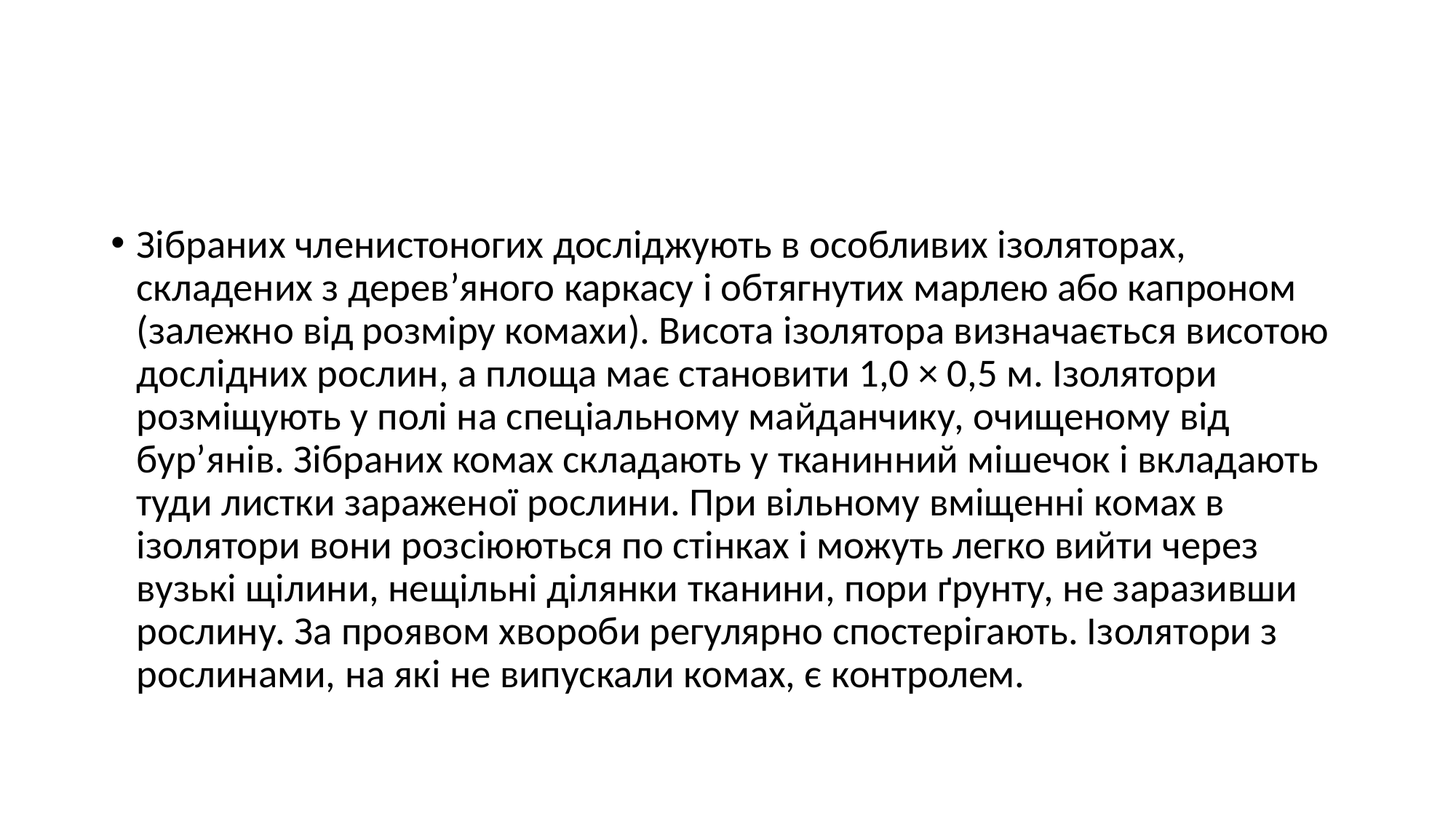

#
Зібраних членистоногих досліджують в особливих ізоляторах, складених з дерев’яного каркасу і обтягнутих марлею або капроном (залежно від розміру комахи). Висота ізолятора визначається висотою дослідних рослин, а площа має становити 1,0 × 0,5 м. Ізолятори розміщують у полі на спеціальному майданчику, очищеному від бур’янів. Зібраних комах складають у тканинний мішечок і вкладають туди листки зараженої рослини. При вільному вміщенні комах в ізолятори вони розсіюються по стінках і можуть легко вийти через вузькі щілини, нещільні ділянки тканини, пори ґрунту, не заразивши рослину. За проявом хвороби регулярно спостерігають. Ізолятори з рослинами, на які не випускали комах, є контролем.